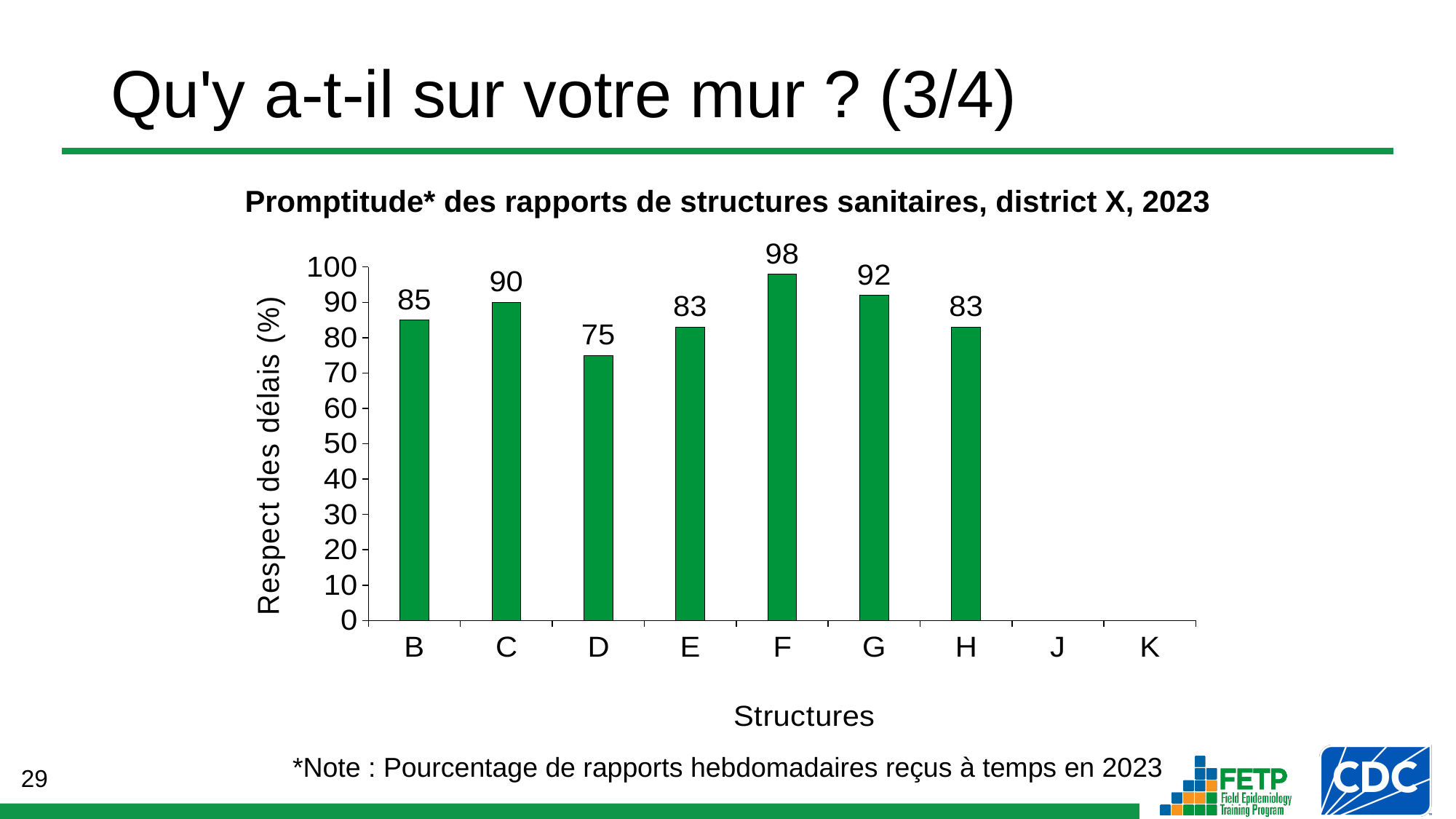

# Qu'y a-t-il sur votre mur ? (3/4)
Promptitude* des rapports de structures sanitaires, district X, 2023

*Note : Pourcentage de rapports hebdomadaires reçus à temps en 2023

[unsupported chart]